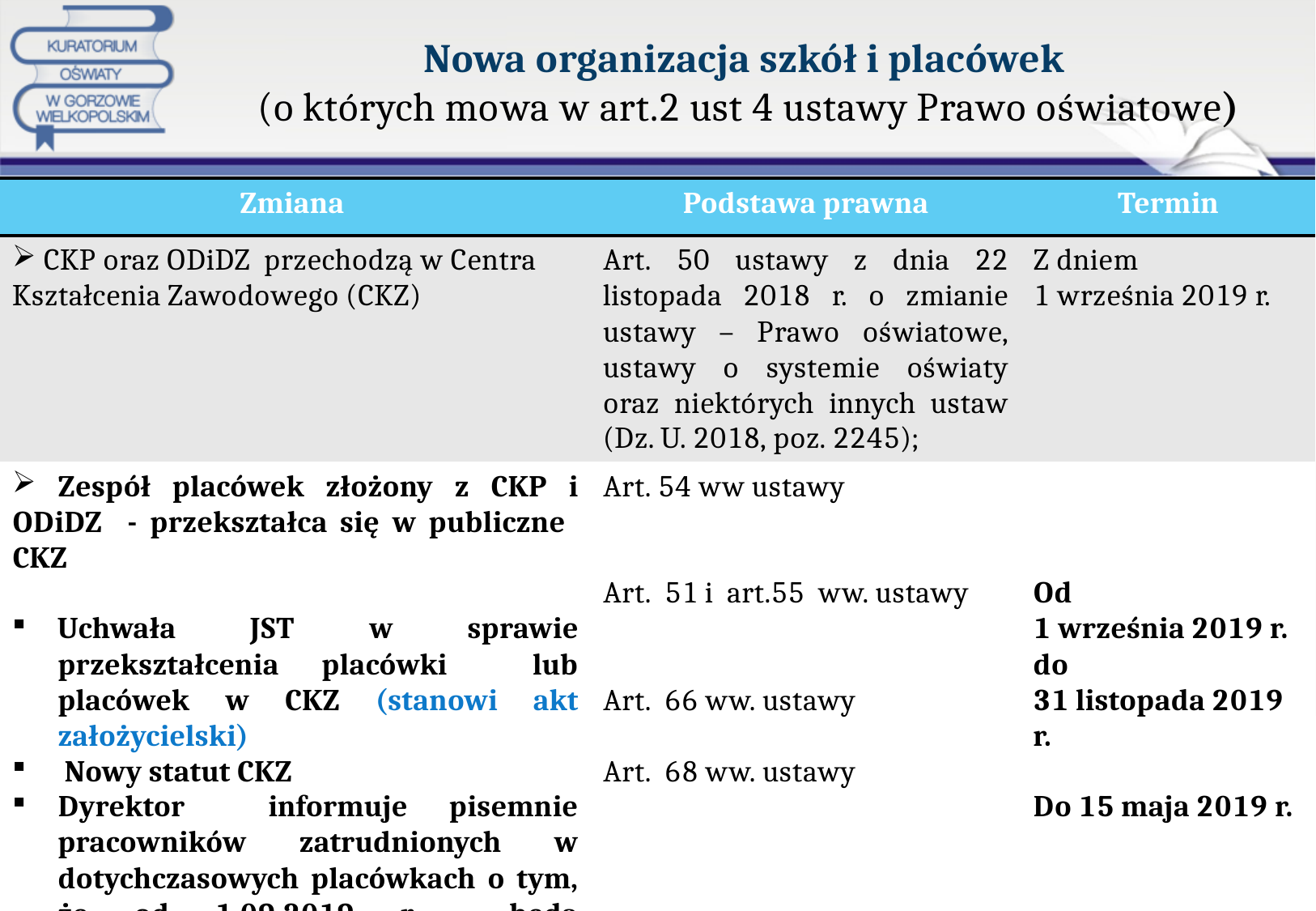

# Nowa organizacja szkół i placówek (o których mowa w art.2 ust 4 ustawy Prawo oświatowe)
| Zmiana | Podstawa prawna | Termin |
| --- | --- | --- |
| CKP oraz ODiDZ przechodzą w Centra Kształcenia Zawodowego (CKZ) | Art. 50 ustawy z dnia 22 listopada 2018 r. o zmianie ustawy – Prawo oświatowe, ustawy o systemie oświaty oraz niektórych innych ustaw (Dz. U. 2018, poz. 2245); | Z dniem 1 września 2019 r. |
| Zespół placówek złożony z CKP i ODiDZ - przekształca się w publiczne CKZ Uchwała JST w sprawie przekształcenia placówki lub placówek w CKZ (stanowi akt założycielski) Nowy statut CKZ Dyrektor informuje pisemnie pracowników zatrudnionych w dotychczasowych placówkach o tym, że od 1.09.2019 r. będą pracownikami CKZ | Art. 54 ww ustawy Art. 51 i art.55 ww. ustawy Art. 66 ww. ustawy Art. 68 ww. ustawy | Od 1 września 2019 r. do 31 listopada 2019 r. Do 15 maja 2019 r. |